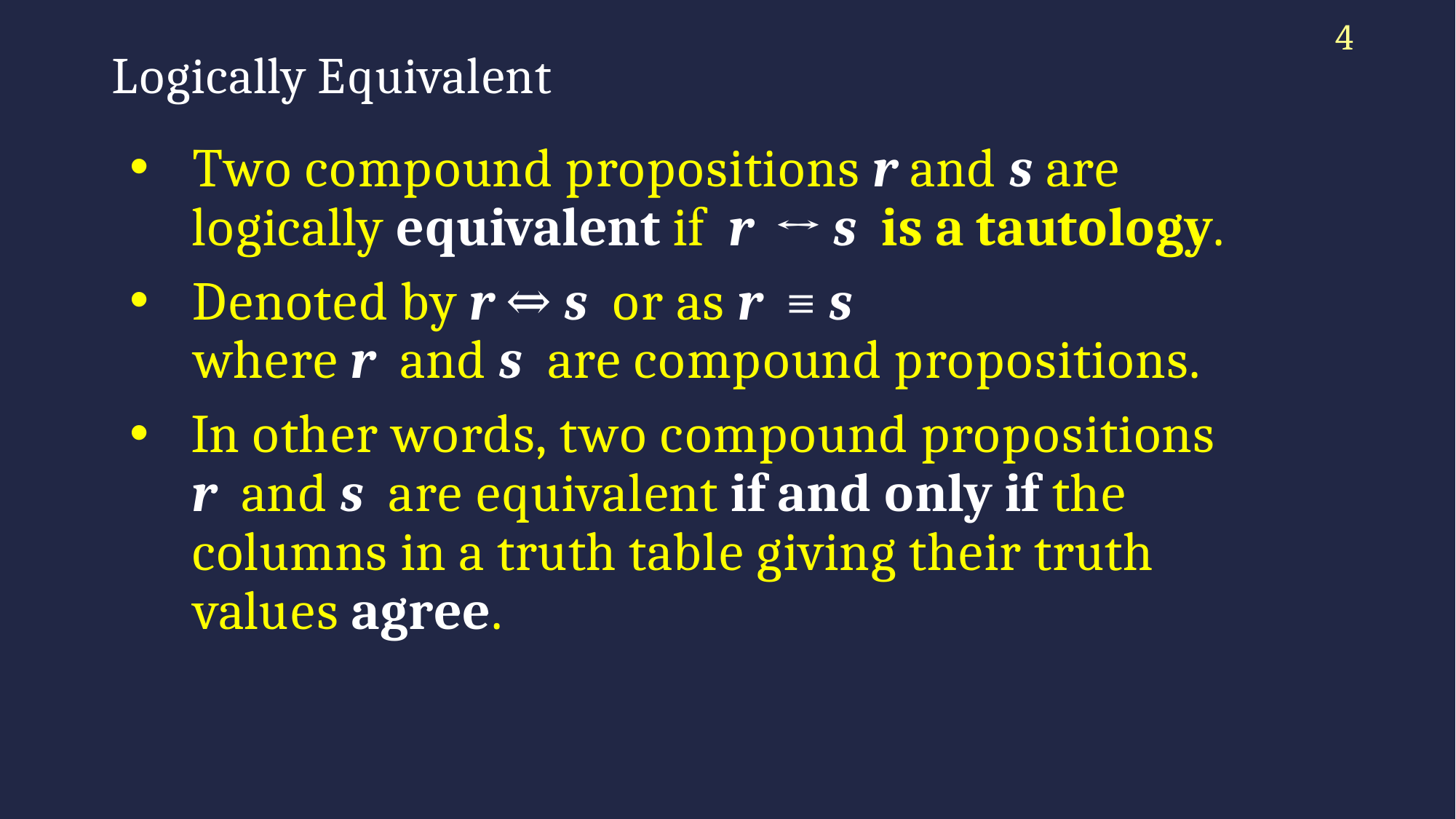

4
# Logically Equivalent
Two compound propositions r and s are logically equivalent if  r  ↔ s  is a tautology.
Denoted by r ⇔ s  or as r  ≡ s
where r  and s  are compound propositions.
In other words, two compound propositions r  and s  are equivalent if and only if the columns in a truth table giving their truth values agree.